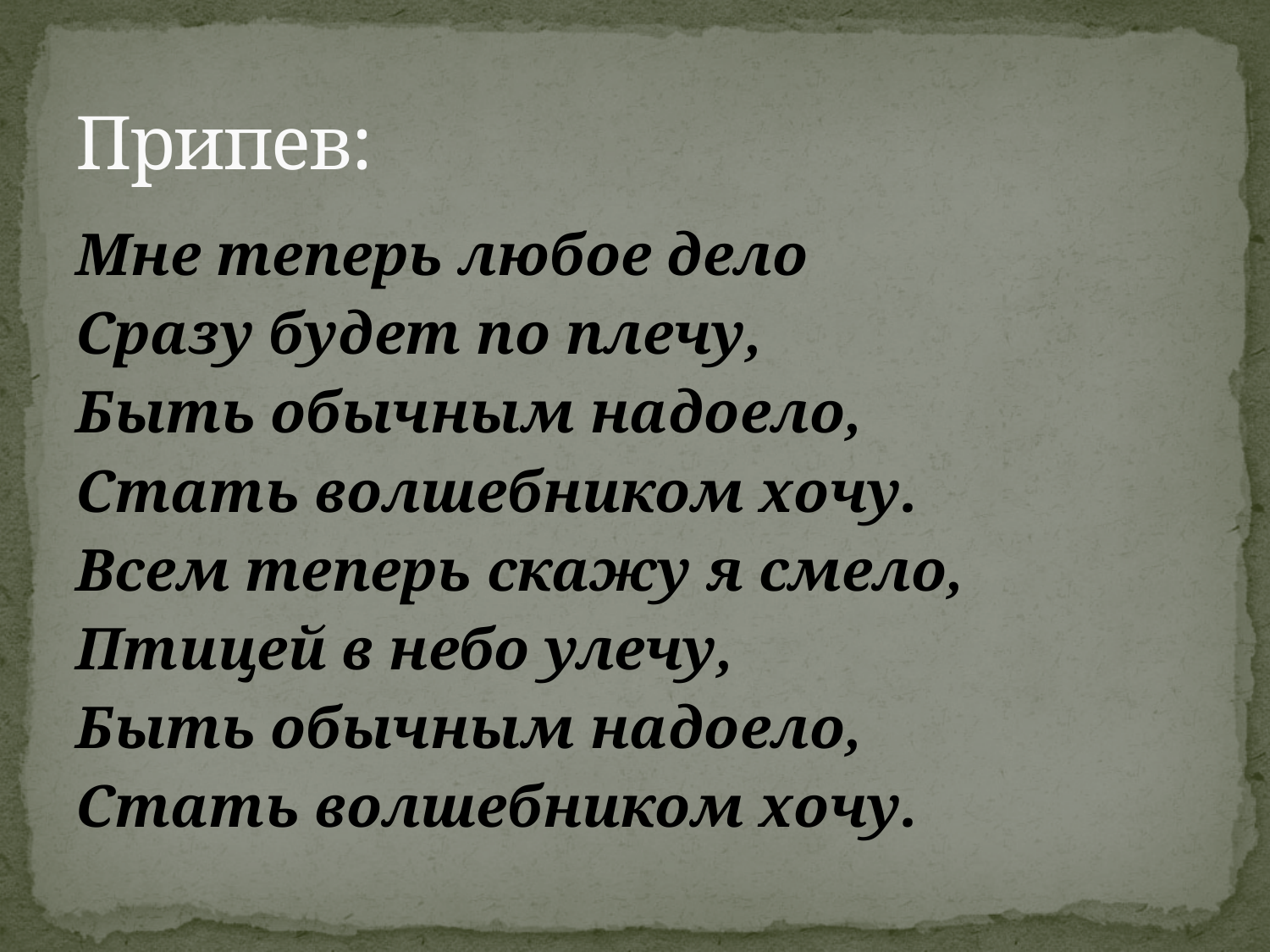

# Припев:
Мне теперь любое дело
Сразу будет по плечу,
Быть обычным надоело,
Стать волшебником хочу.
Всем теперь скажу я смело,
Птицей в небо улечу,
Быть обычным надоело,
Стать волшебником хочу.